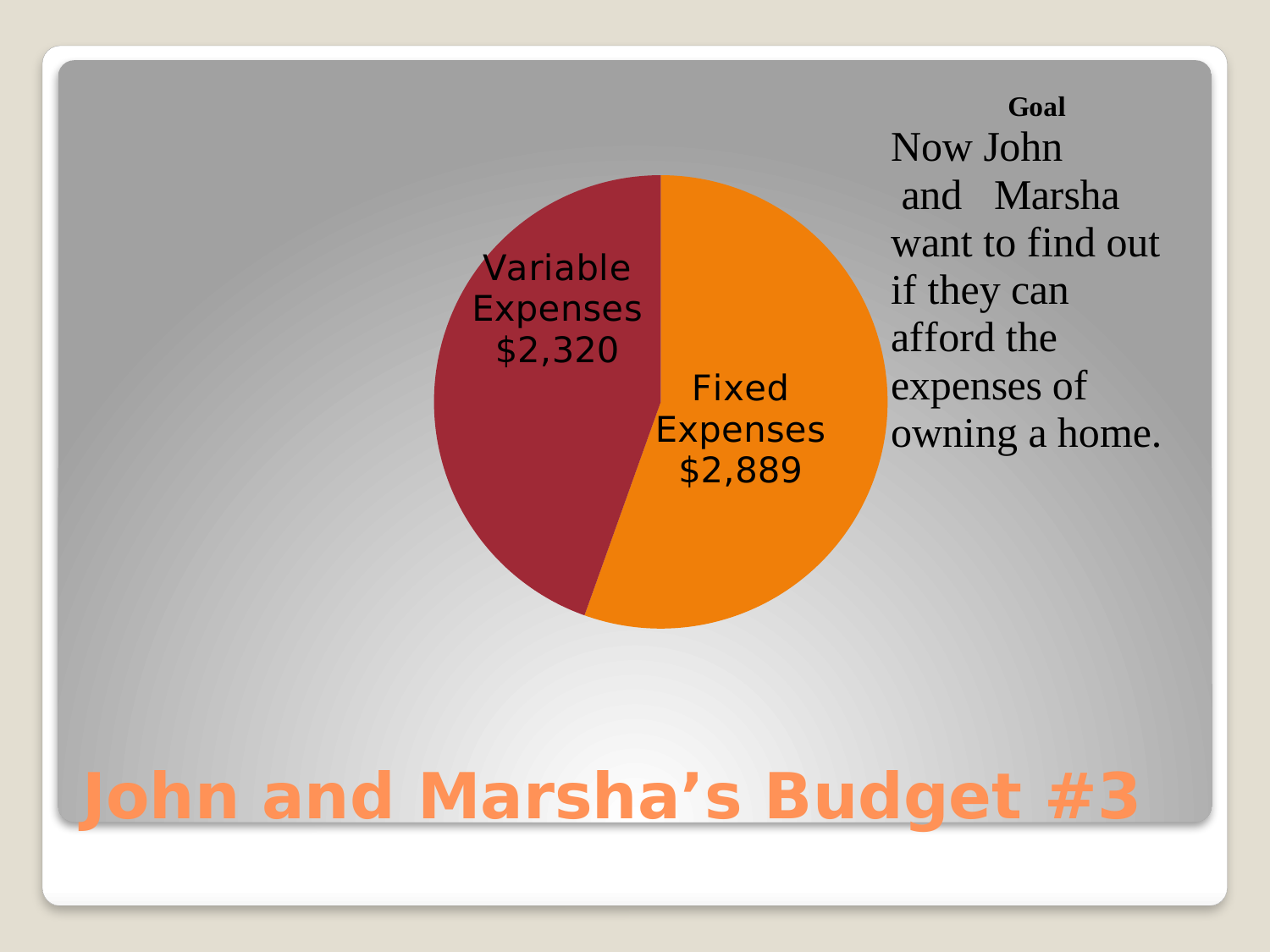

### Chart

| Category |  |
|---|---|
# John and Marsha’s Budget #3